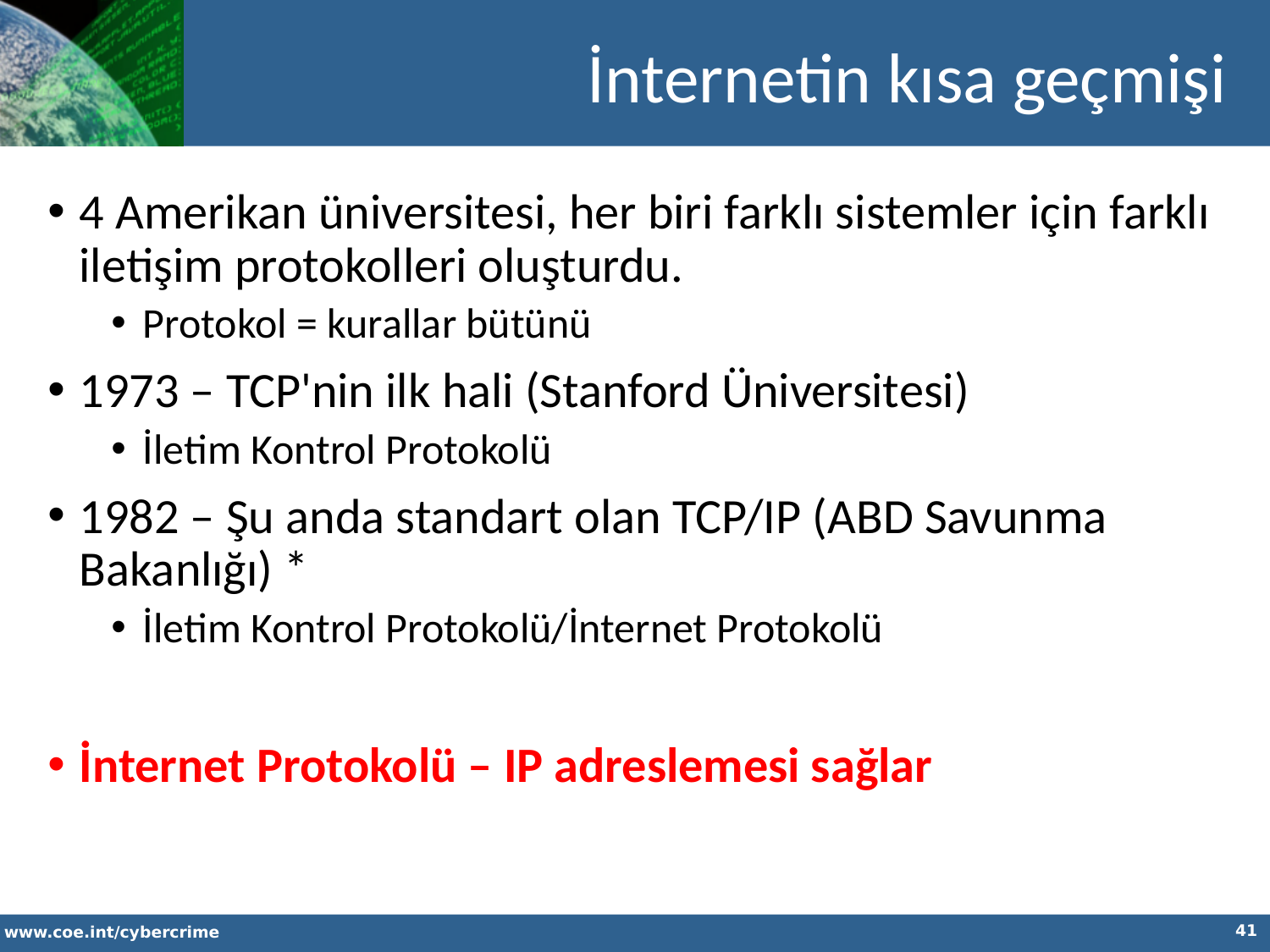

İnternetin kısa geçmişi
4 Amerikan üniversitesi, her biri farklı sistemler için farklı iletişim protokolleri oluşturdu.
Protokol = kurallar bütünü
1973 – TCP'nin ilk hali (Stanford Üniversitesi)
İletim Kontrol Protokolü
1982 – Şu anda standart olan TCP/IP (ABD Savunma Bakanlığı) *
İletim Kontrol Protokolü/İnternet Protokolü

İnternet Protokolü – IP adreslemesi sağlar